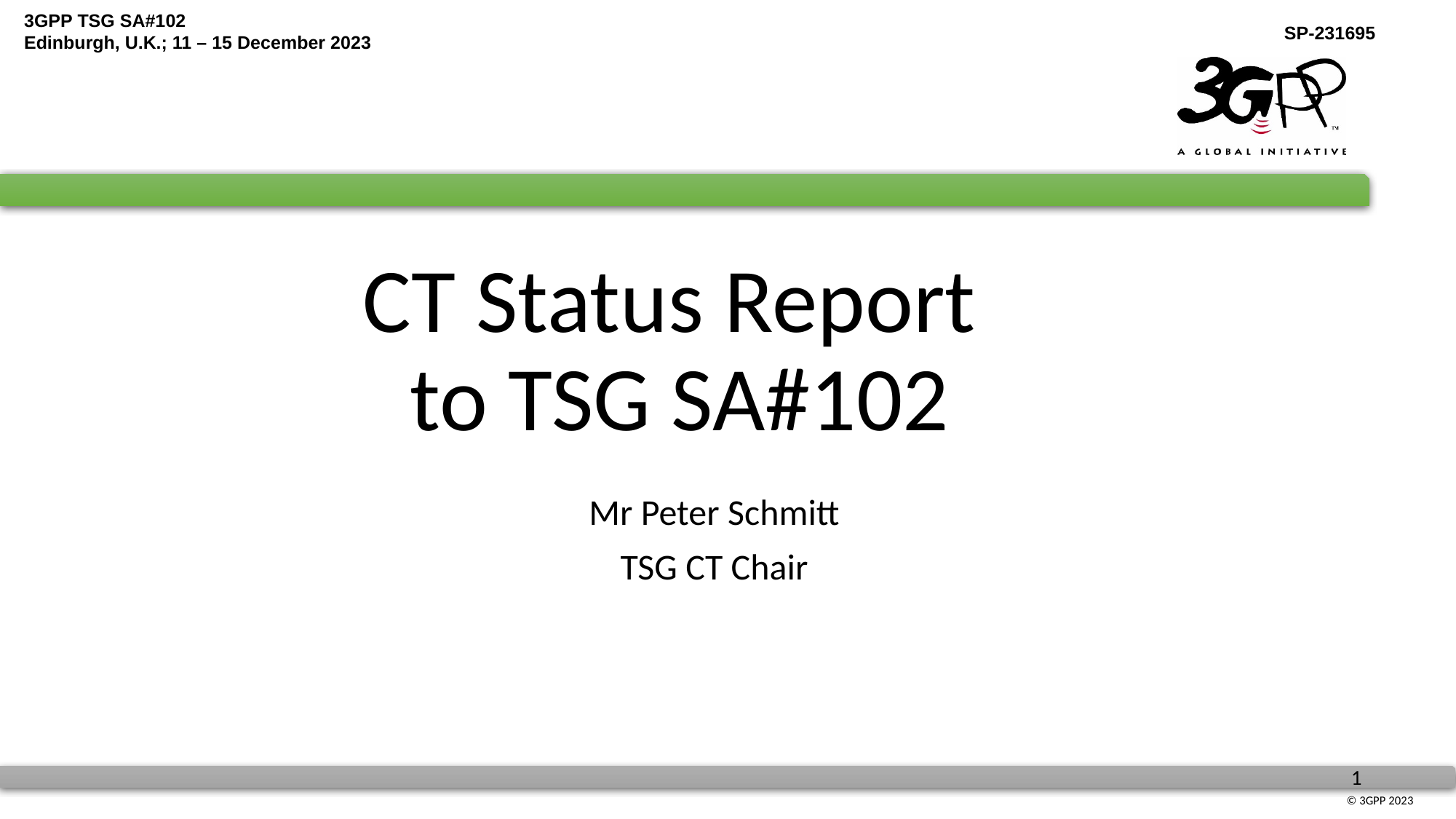

# CT Status Report to TSG SA#102
Mr Peter Schmitt
TSG CT Chair